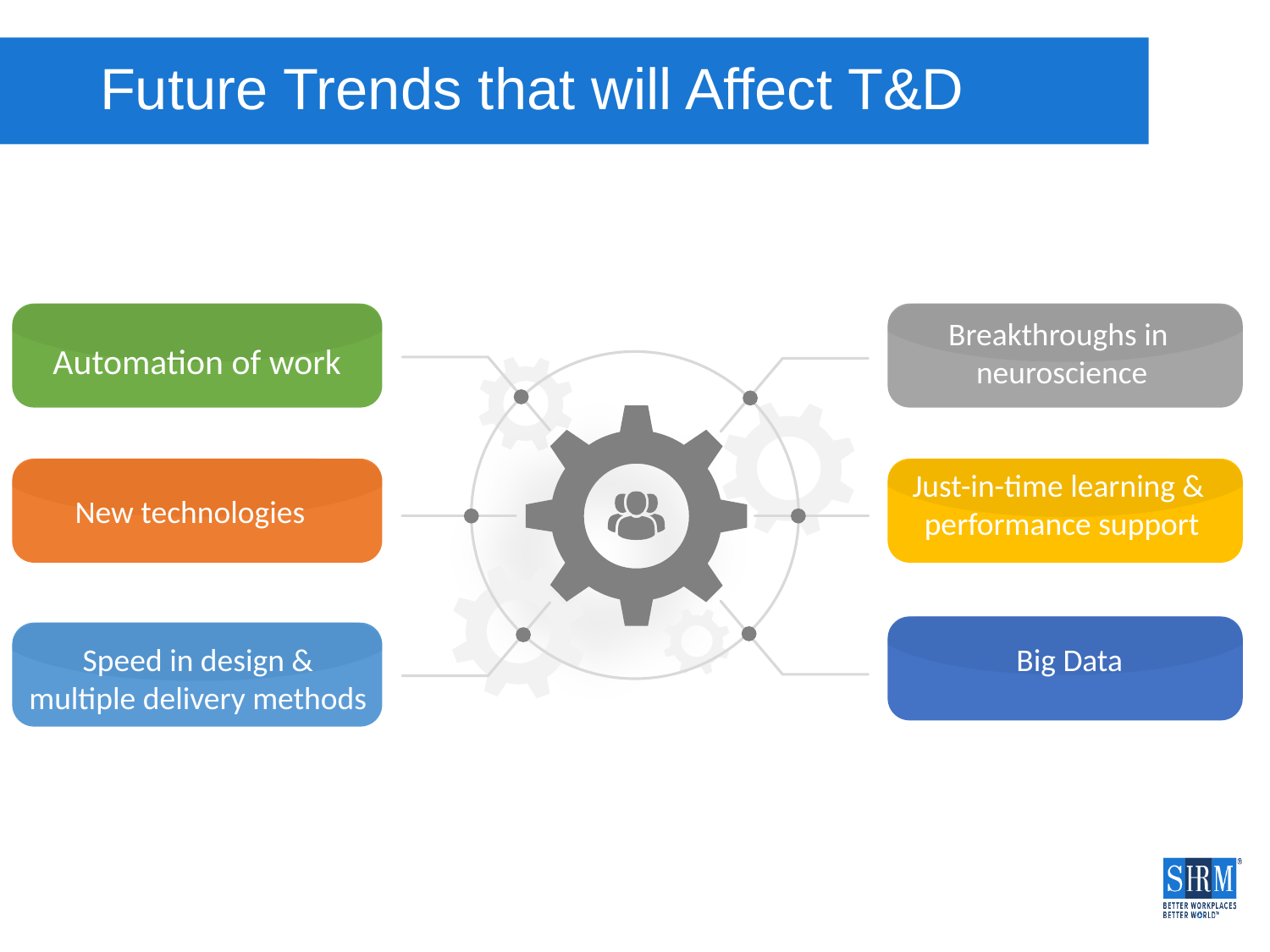

# Future Trends that will Affect T&D

Breakthroughs in
neuroscience
Automation of work

Just-in-time learning &
performance support

New technologies

Big Data
Speed in design &
multiple delivery methods